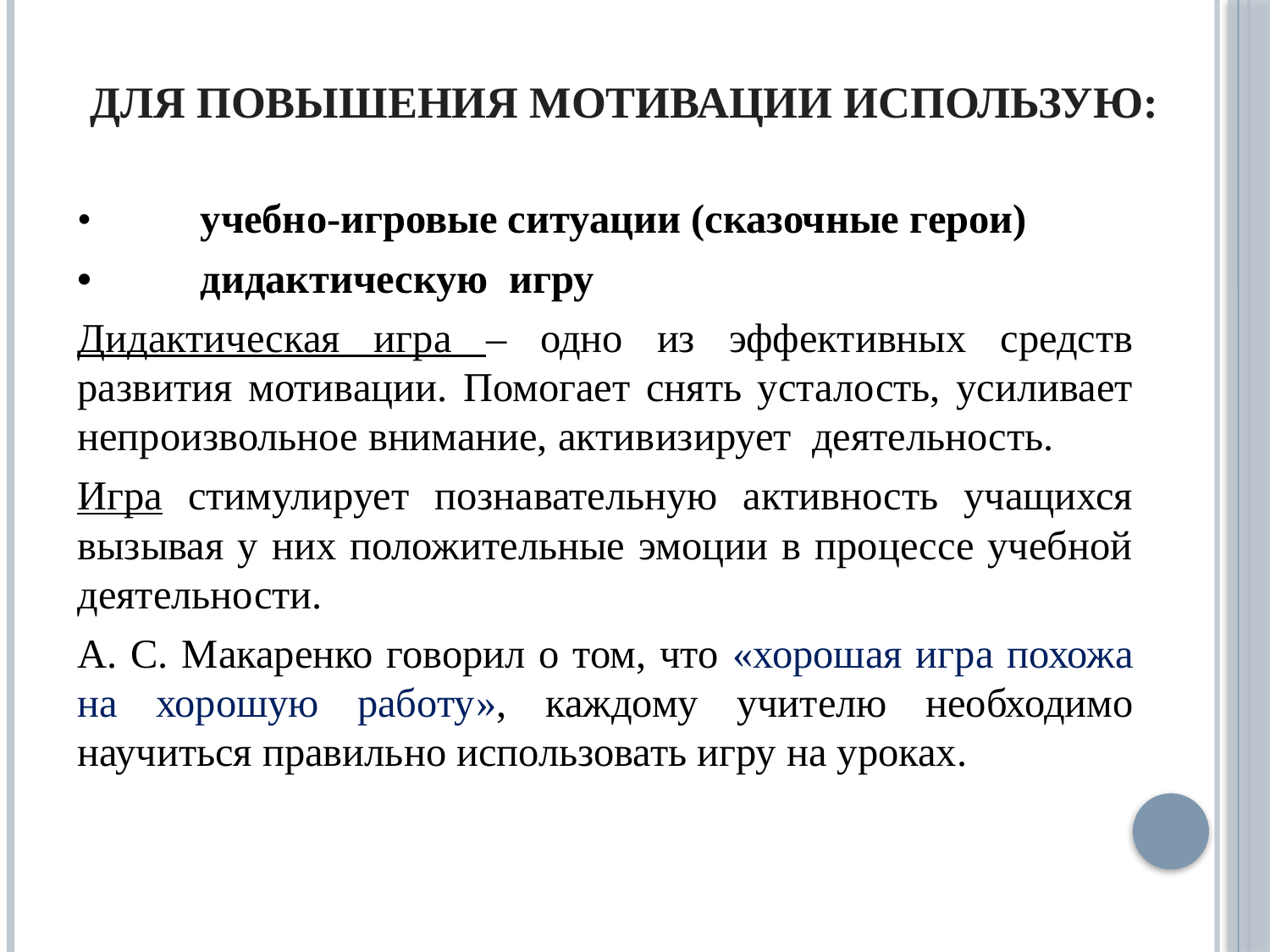

# Для повышения мотивации использую:
•	учебно-игровые ситуации (сказочные герои)
•	дидактическую  игру
Дидактическая игра – одно из эффективных средств развития мотивации. Помогает снять усталость, усиливает непроизвольное внимание, активизирует  деятельность.
Игра стимулирует познавательную активность учащихся вызывая у них положительные эмоции в процессе учебной деятельности.
А. С. Макаренко говорил о том, что «хорошая игра похожа на хорошую работу», каждому учителю необходимо научиться правильно использовать игру на уроках.